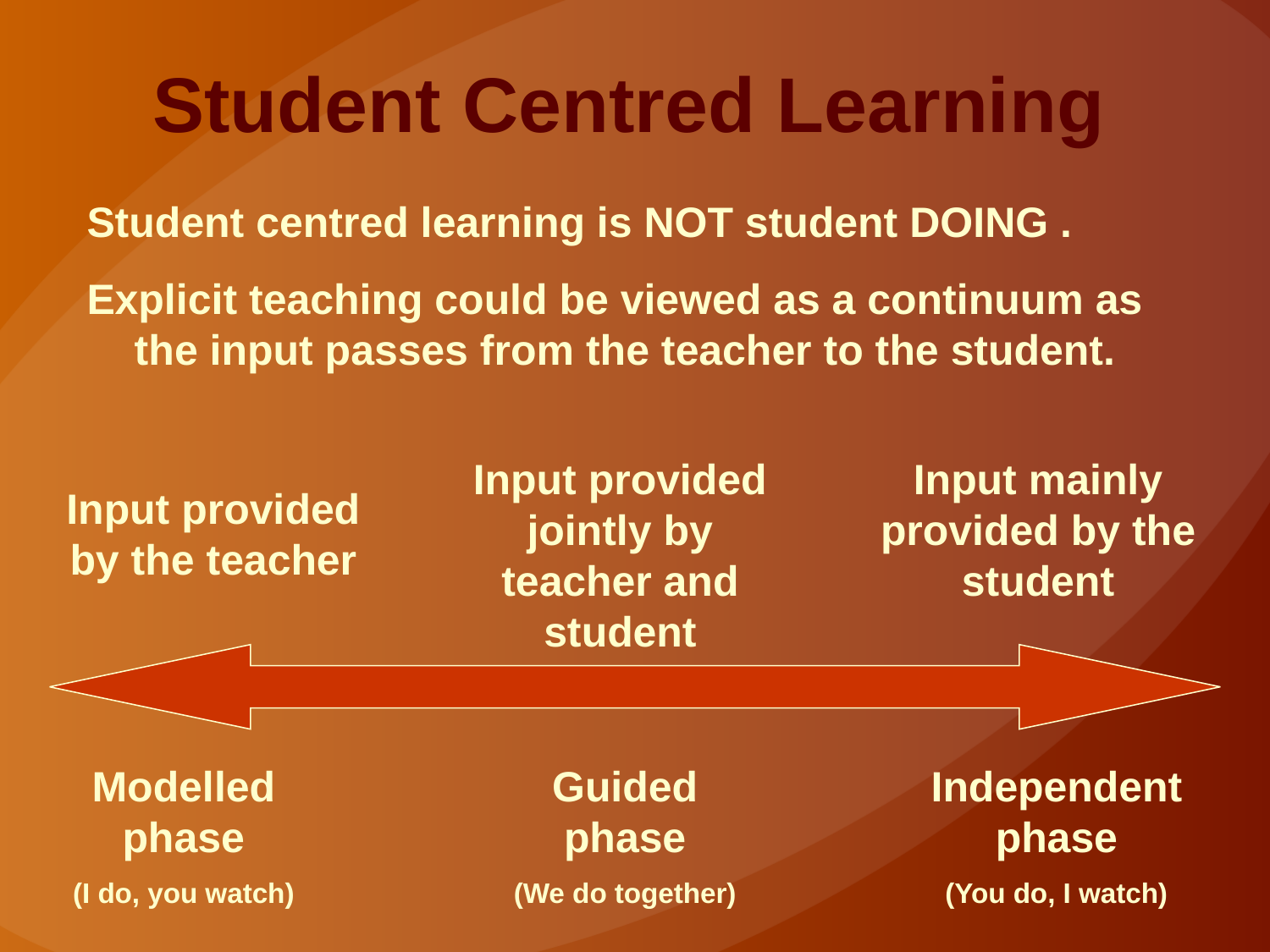

# Student Centred Learning
Student centred learning is NOT student DOING .
Explicit teaching could be viewed as a continuum as the input passes from the teacher to the student.
Input provided jointly by teacher and student
Input mainly provided by the student
Input provided by the teacher

Modelled phase
(I do, you watch)
Guided phase
(We do together)
Independent phase
(You do, I watch)